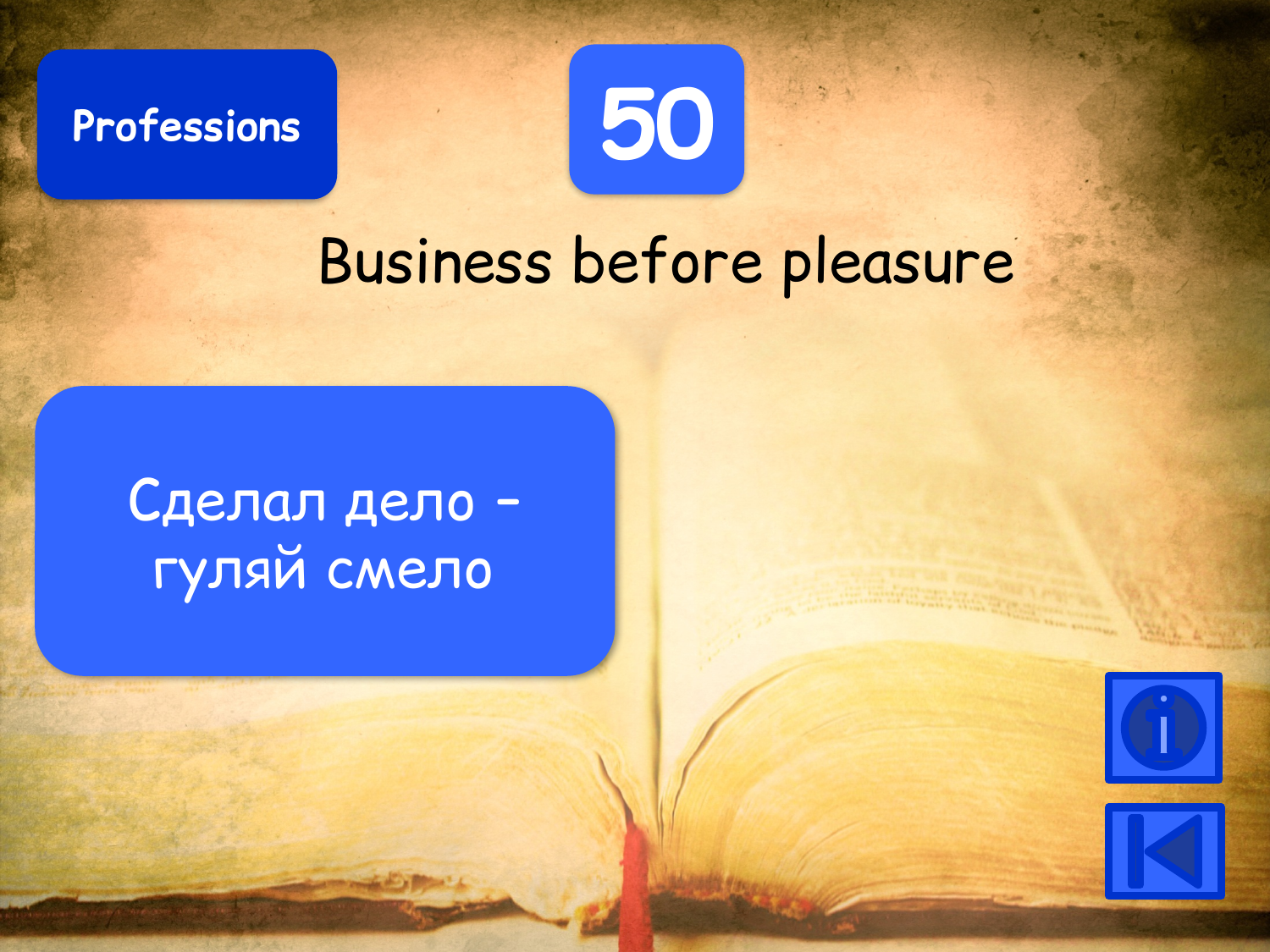

50
Professions
Business before pleasure
Сделал дело – гуляй смело